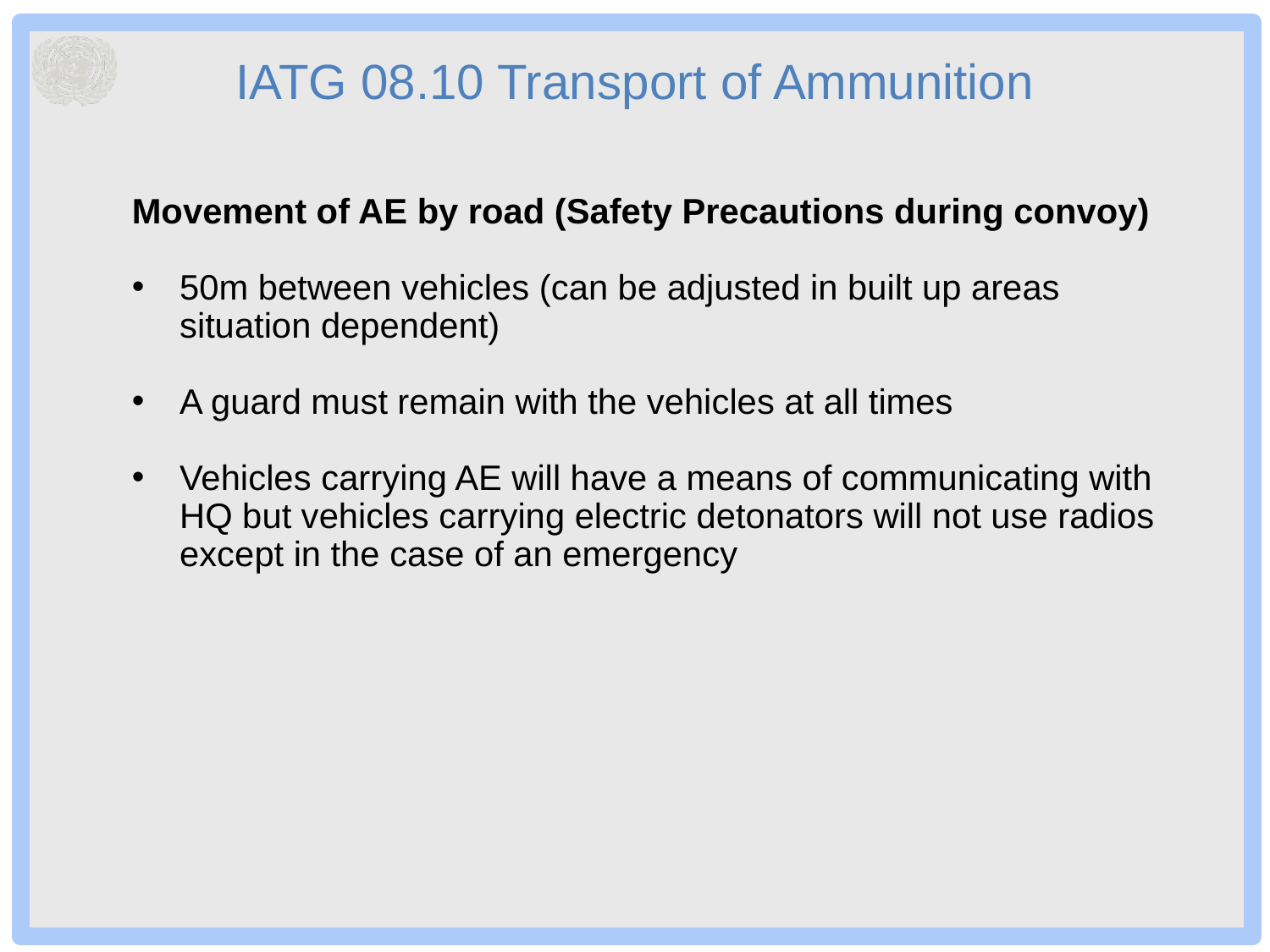

# IATG 08.10 Transport of Ammunition
Movement of AE by road (Safety Precautions during convoy)

50m between vehicles (can be adjusted in built up areas situation dependent)

A guard must remain with the vehicles at all times

Vehicles carrying AE will have a means of communicating with HQ but vehicles carrying electric detonators will not use radios except in the case of an emergency